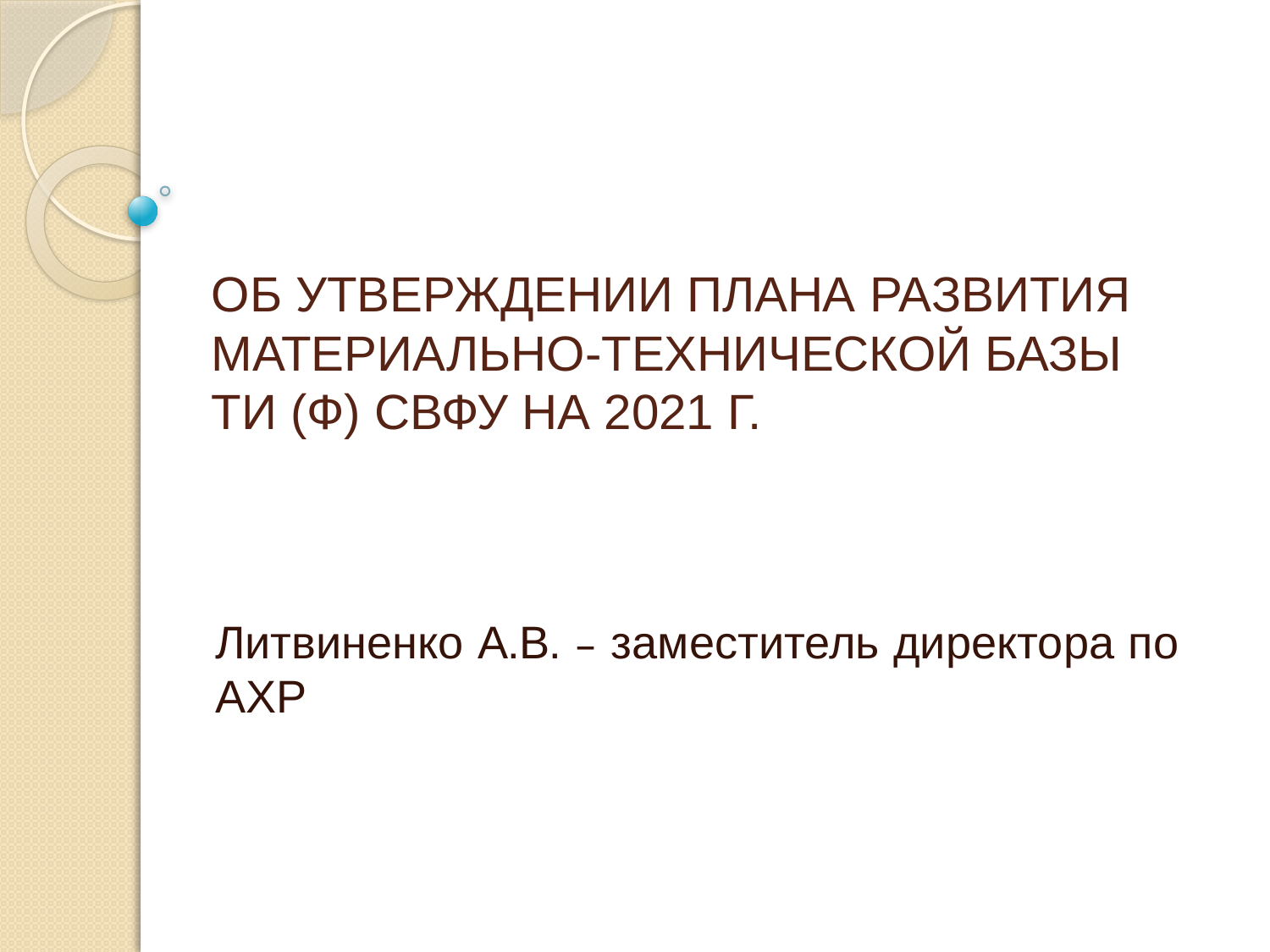

# ОБ УТВЕРЖДЕНИИ ПЛАНА РАЗВИТИЯ МАТЕРИАЛЬНО-ТЕХНИЧЕСКОЙ БАЗЫ ТИ (Ф) СВФУ НА 2021 Г.
Литвиненко А.В. – заместитель директора по АХР